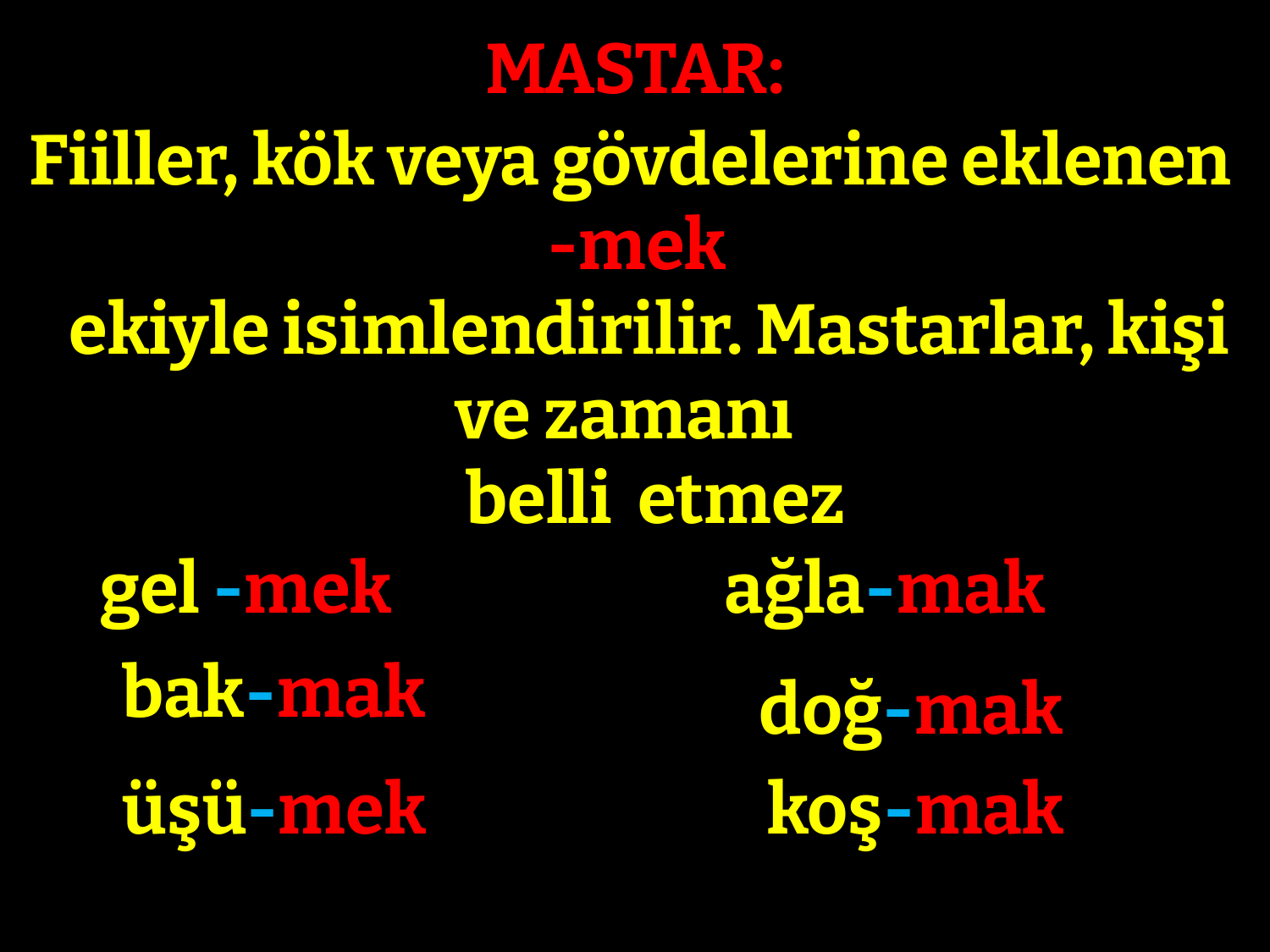

MASTAR:
Fiiller, kök veya gövdelerine eklenen  -mek
   ekiyle isimlendirilir. Mastarlar, kişi ve zamanı
    belli  etmez
#
gel -mek
ağla-mak
bak-mak
doğ-mak
üşü-mek
koş-mak